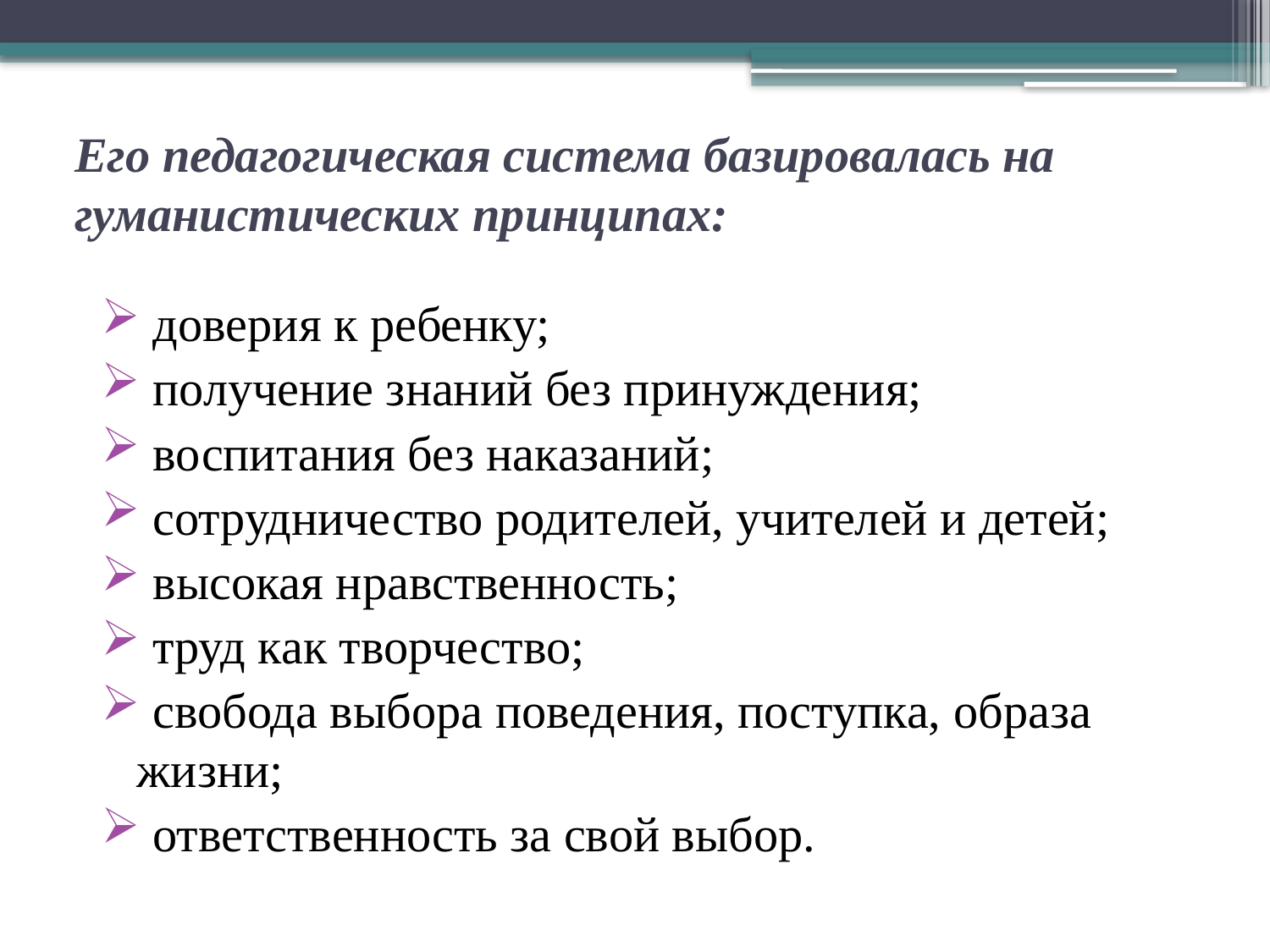

# Его педагогическая система базировалась на гуманистических принципах:
 доверия к ребенку;
 получение знаний без принуждения;
 воспитания без наказаний;
 сотрудничество родителей, учителей и детей;
 высокая нравственность;
 труд как творчество;
 свобода выбора поведения, поступка, образа жизни;
 ответственность за свой выбор.